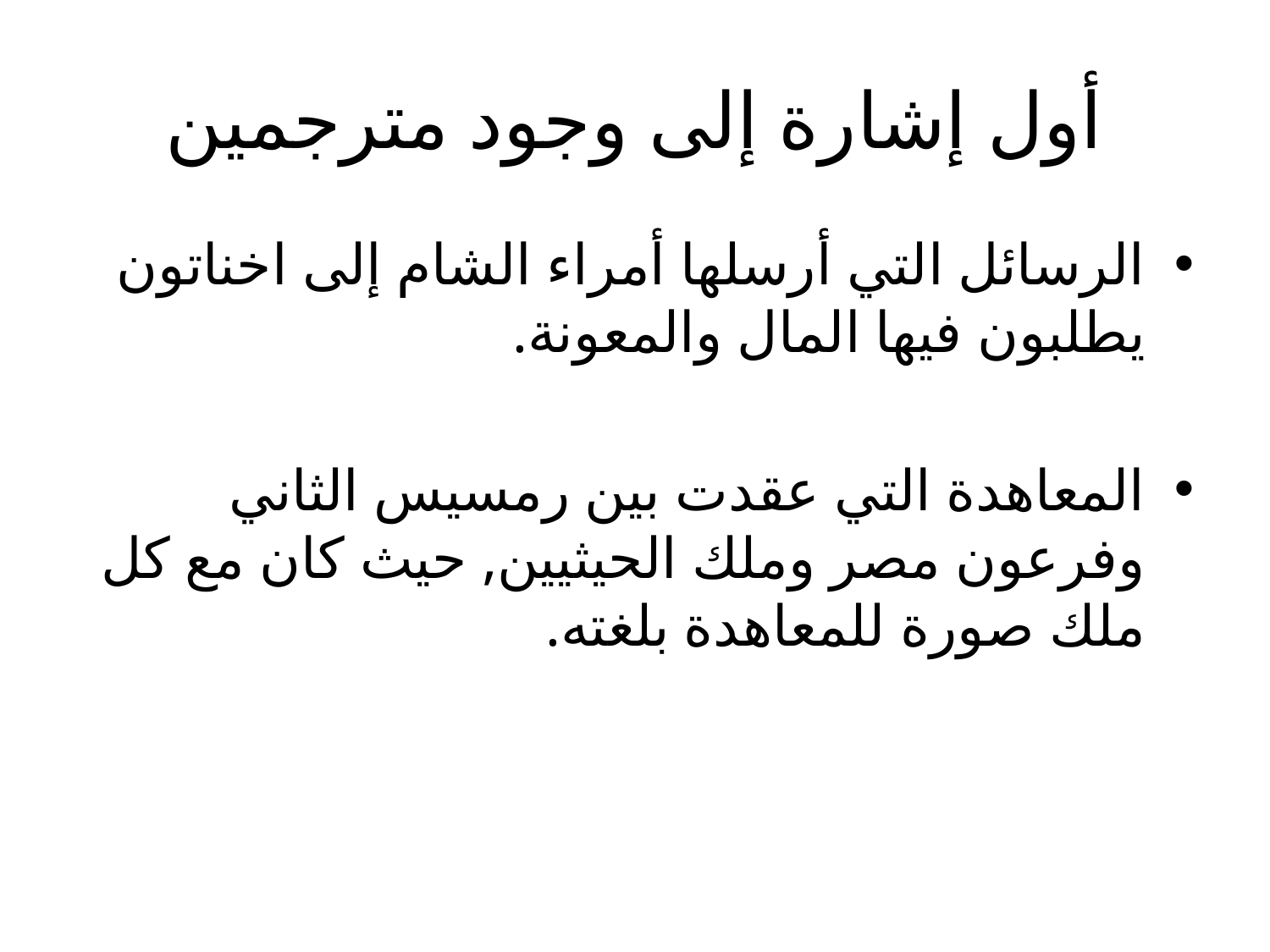

# أول إشارة إلى وجود مترجمين
الرسائل التي أرسلها أمراء الشام إلى اخناتون يطلبون فيها المال والمعونة.

المعاهدة التي عقدت بين رمسيس الثاني وفرعون مصر وملك الحيثيين, حيث كان مع كل ملك صورة للمعاهدة بلغته.